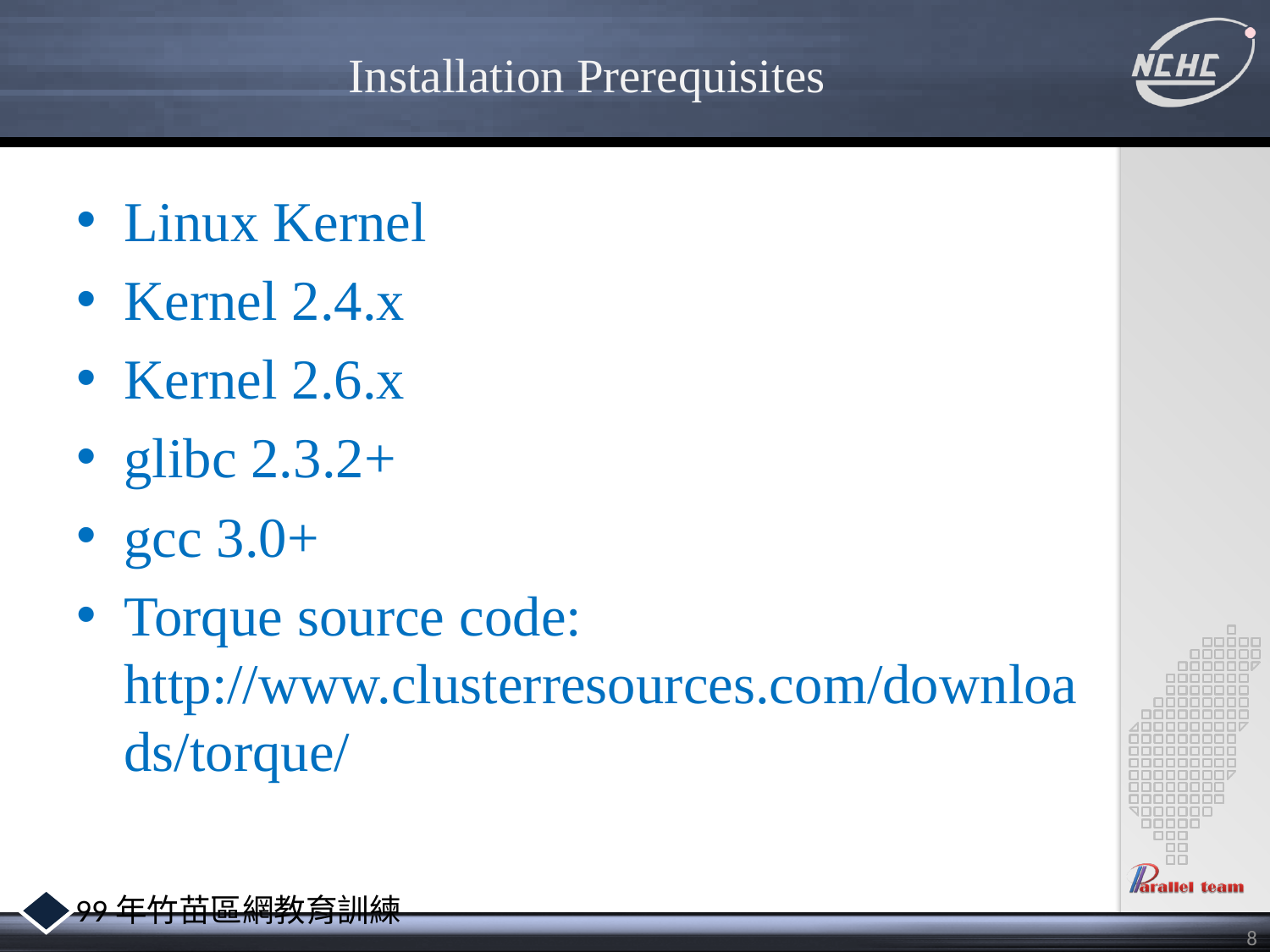

# Installation Prerequisites
Linux Kernel
Kernel 2.4.x
Kernel 2.6.x
glibc 2.3.2+
gcc 3.0+
Torque source code:
http://www.clusterresources.com/downloads/torque/

8